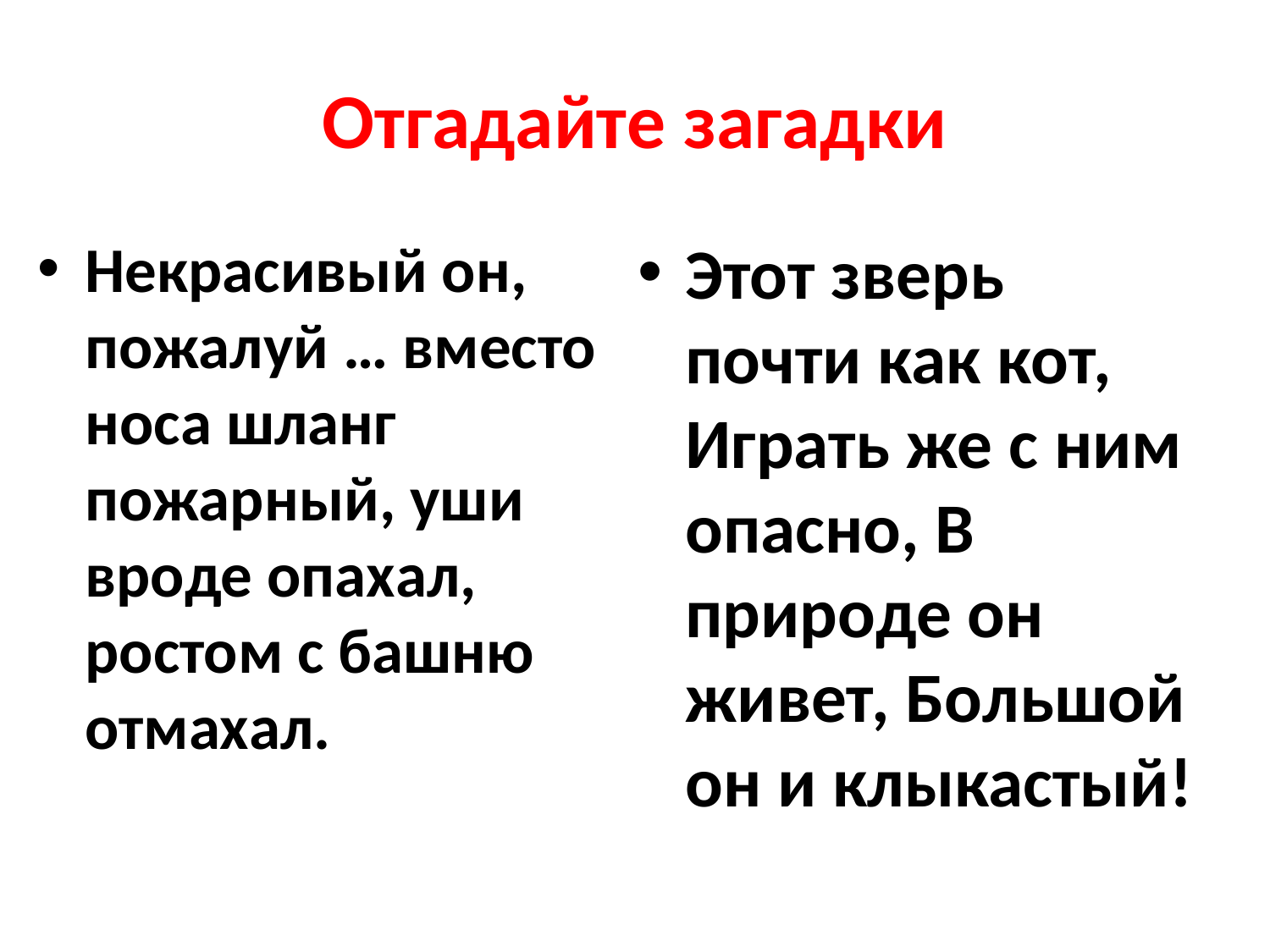

# Отгадайте загадки
Некрасивый он, пожалуй … вместо носа шланг пожарный, уши вроде опахал, ростом с башню отмахал.
Этот зверь почти как кот, Играть же с ним опасно, В природе он живет, Большой он и клыкастый!